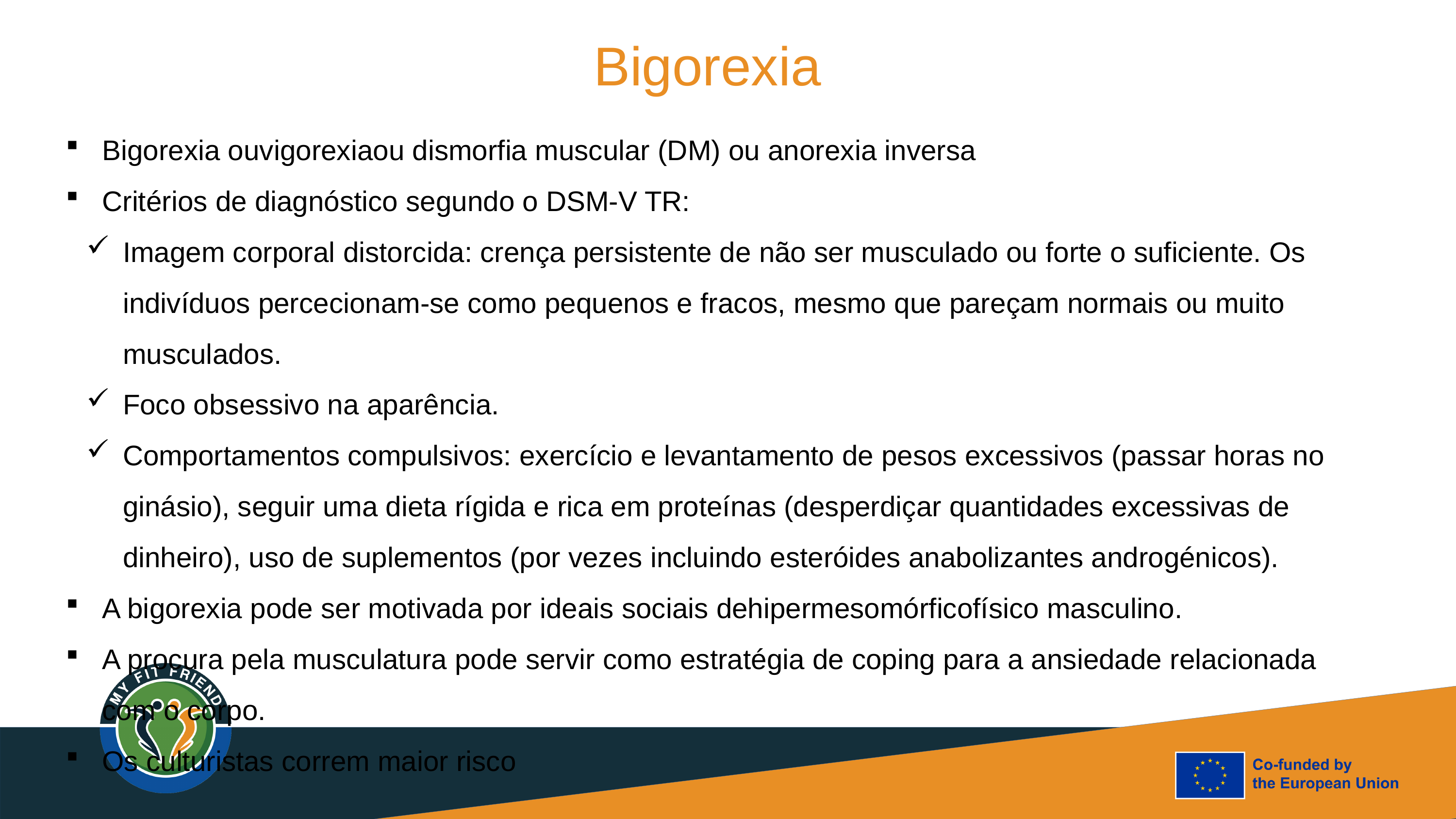

Bigorexia
Bigorexia ouvigorexiaou dismorfia muscular (DM) ou anorexia inversa
Critérios de diagnóstico segundo o DSM-V TR:
Imagem corporal distorcida: crença persistente de não ser musculado ou forte o suficiente. Os indivíduos percecionam-se como pequenos e fracos, mesmo que pareçam normais ou muito musculados.
Foco obsessivo na aparência.
Comportamentos compulsivos: exercício e levantamento de pesos excessivos (passar horas no ginásio), seguir uma dieta rígida e rica em proteínas (desperdiçar quantidades excessivas de dinheiro), uso de suplementos (por vezes incluindo esteróides anabolizantes androgénicos).
A bigorexia pode ser motivada por ideais sociais dehipermesomórficofísico masculino.
A procura pela musculatura pode servir como estratégia de coping para a ansiedade relacionada com o corpo.
Os culturistas correm maior risco